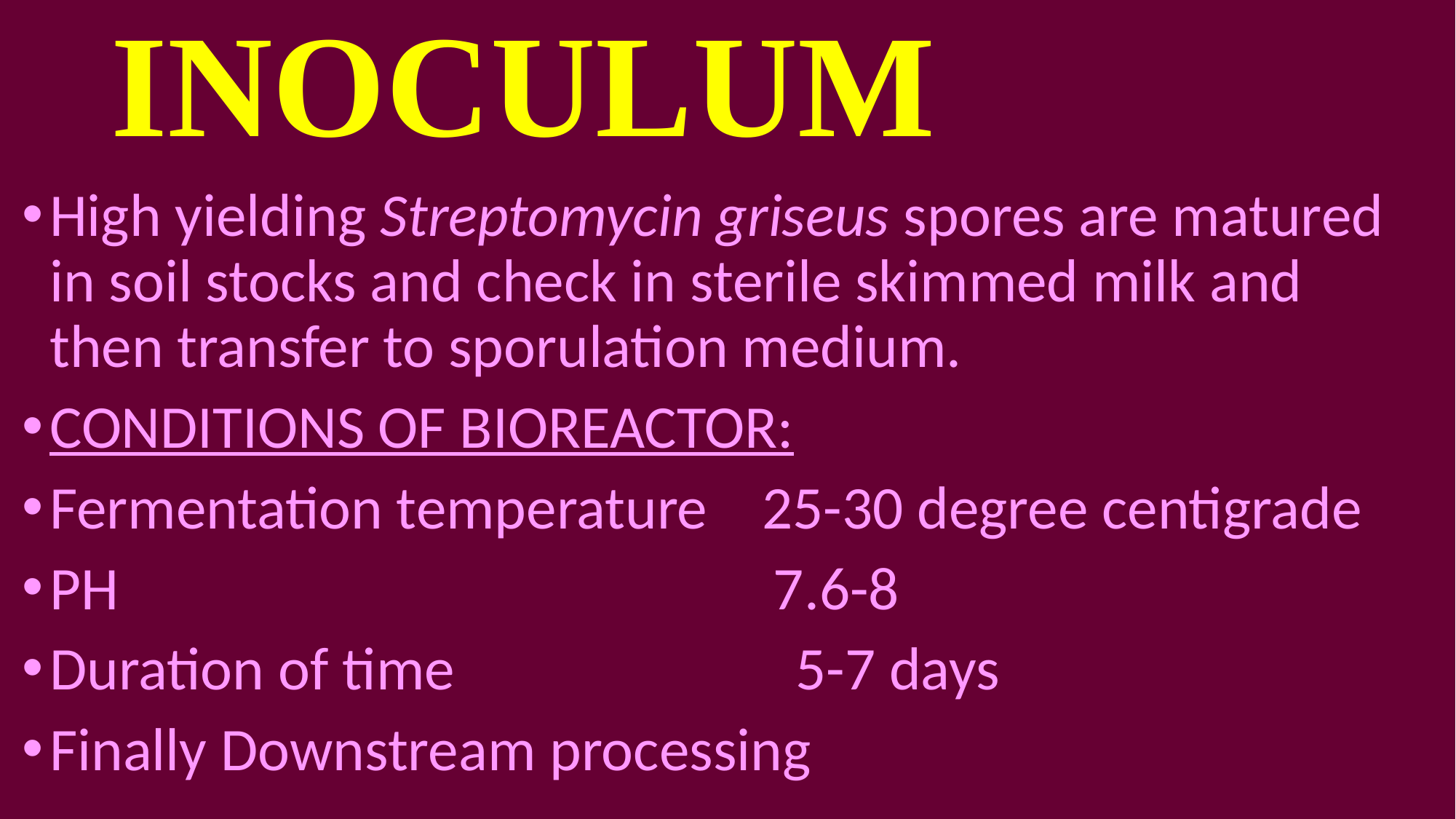

# INOCULUM
High yielding Streptomycin griseus spores are matured in soil stocks and check in sterile skimmed milk and then transfer to sporulation medium.
CONDITIONS OF BIOREACTOR:
Fermentation temperature    25-30 degree centigrade
PH                                                7.6-8
Duration of time                         5-7 days
Finally Downstream processing